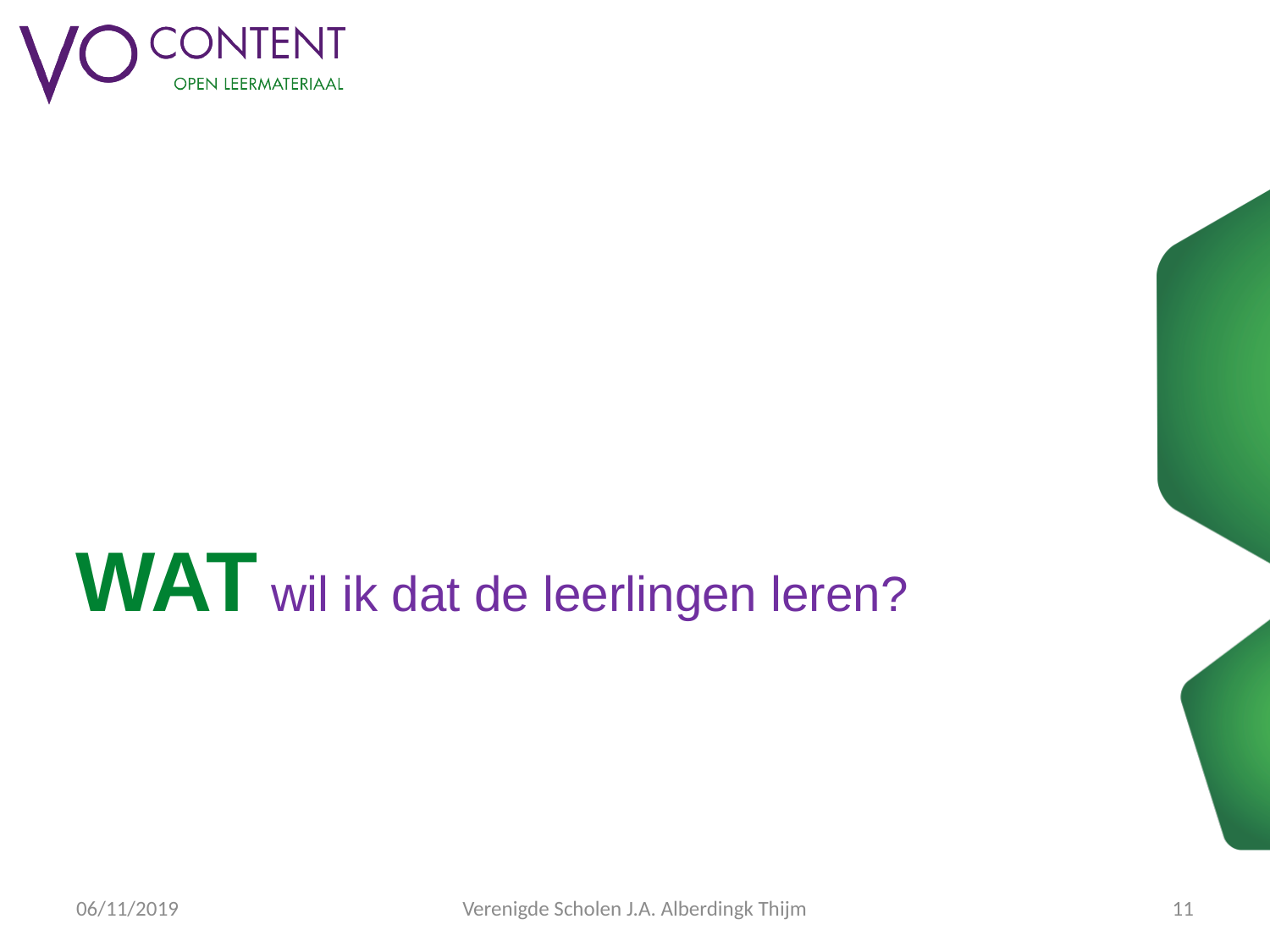

WAT wil ik dat de leerlingen leren?

06/11/2019
Verenigde Scholen J.A. Alberdingk Thijm
11